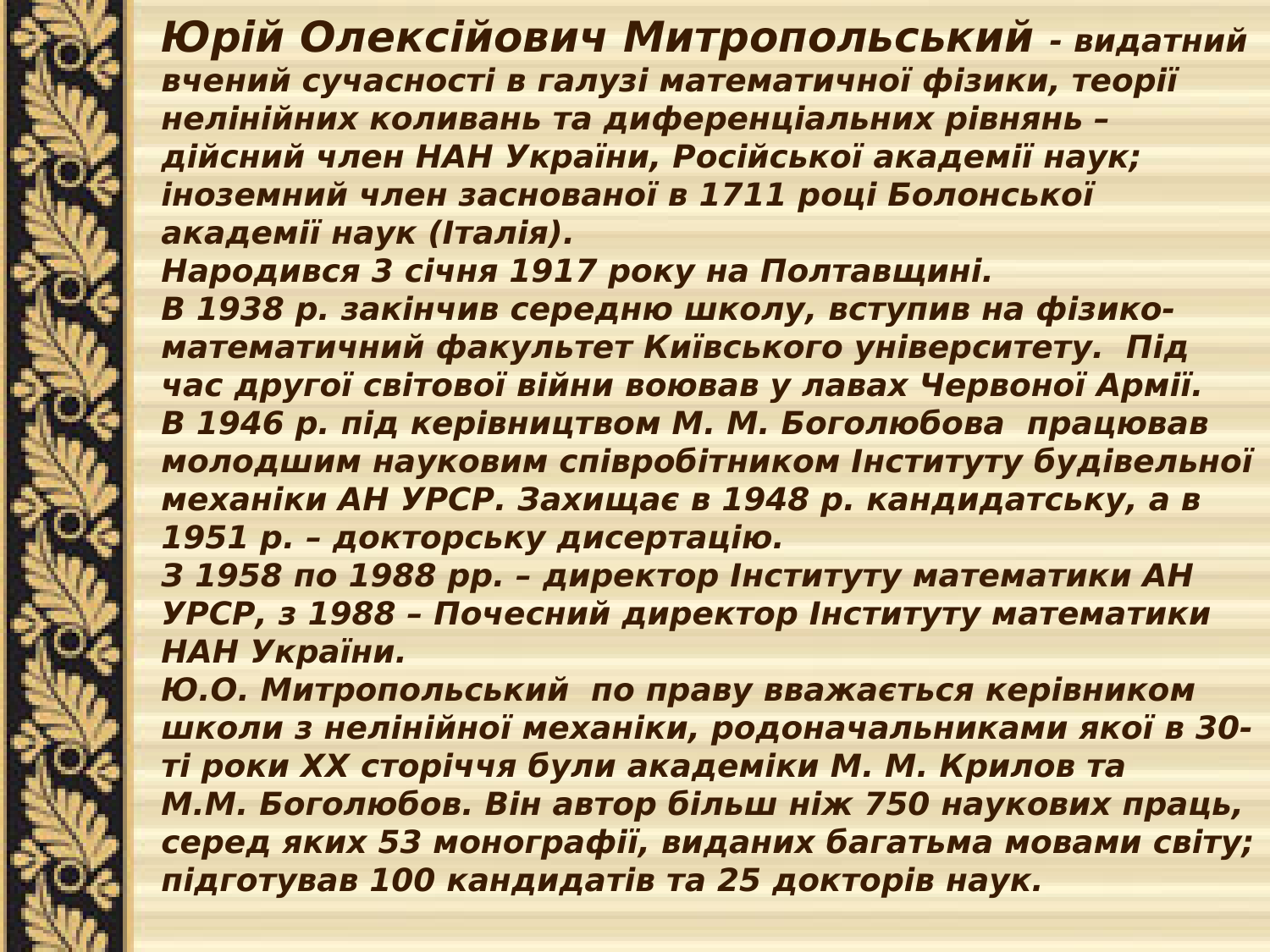

Юрій Олексійович Митропольський - видатний вчений сучасності в галузі математичної фізики, теорії нелінійних коливань та диференціальних рівнянь – дійсний член НАН України, Російської академії наук; іноземний член заснованої в 1711 році Болонської академії наук (Італія).
Народився 3 січня 1917 року на Полтавщині.
В 1938 р. закінчив середню школу, вступив на фізико-математичний факультет Київського університету.  Під час другої світової війни воював у лавах Червоної Армії.
В 1946 р. під керівництвом М. М. Боголюбова  працював молодшим науковим співробітником Інституту будівельної механіки АН УРСР. Захищає в 1948 р. кандидатську, а в 1951 р. – докторську дисертацію.
З 1958 по 1988 рр. – директор Інституту математики АН УРСР, з 1988 – Почесний директор Інституту математики НАН України.
Ю.О. Митропольський  по праву вважається керівником школи з нелінійної механіки, родоначальниками якої в 30-ті роки ХХ сторіччя були академіки М. М. Крилов та
М.М. Боголюбов. Він автор більш ніж 750 наукових праць, серед яких 53 монографії, виданих багатьма мовами світу; підготував 100 кандидатів та 25 докторів наук.